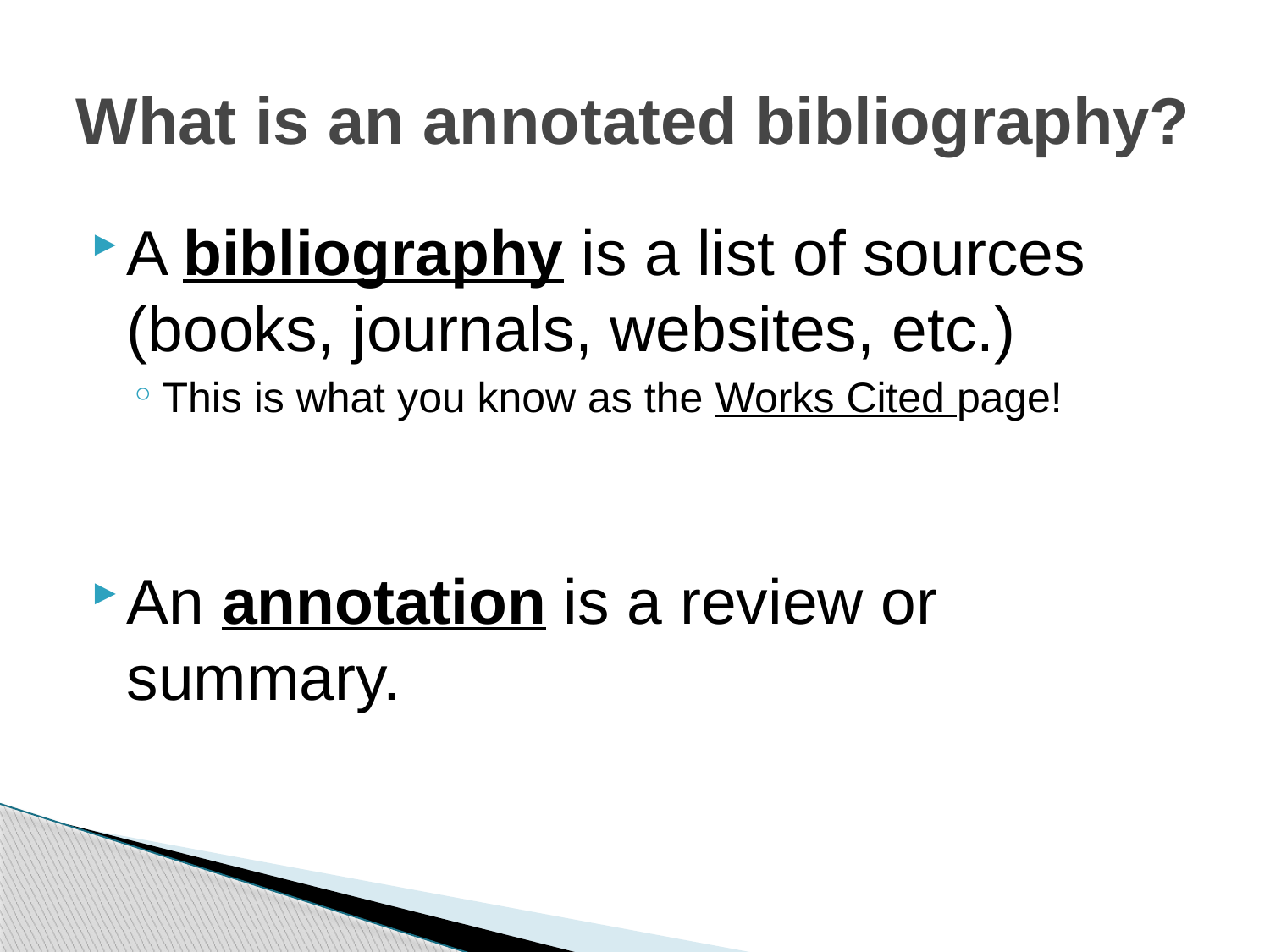

# What is an annotated bibliography?
A bibliography is a list of sources (books, journals, websites, etc.)
This is what you know as the Works Cited page!

An annotation is a review or summary.